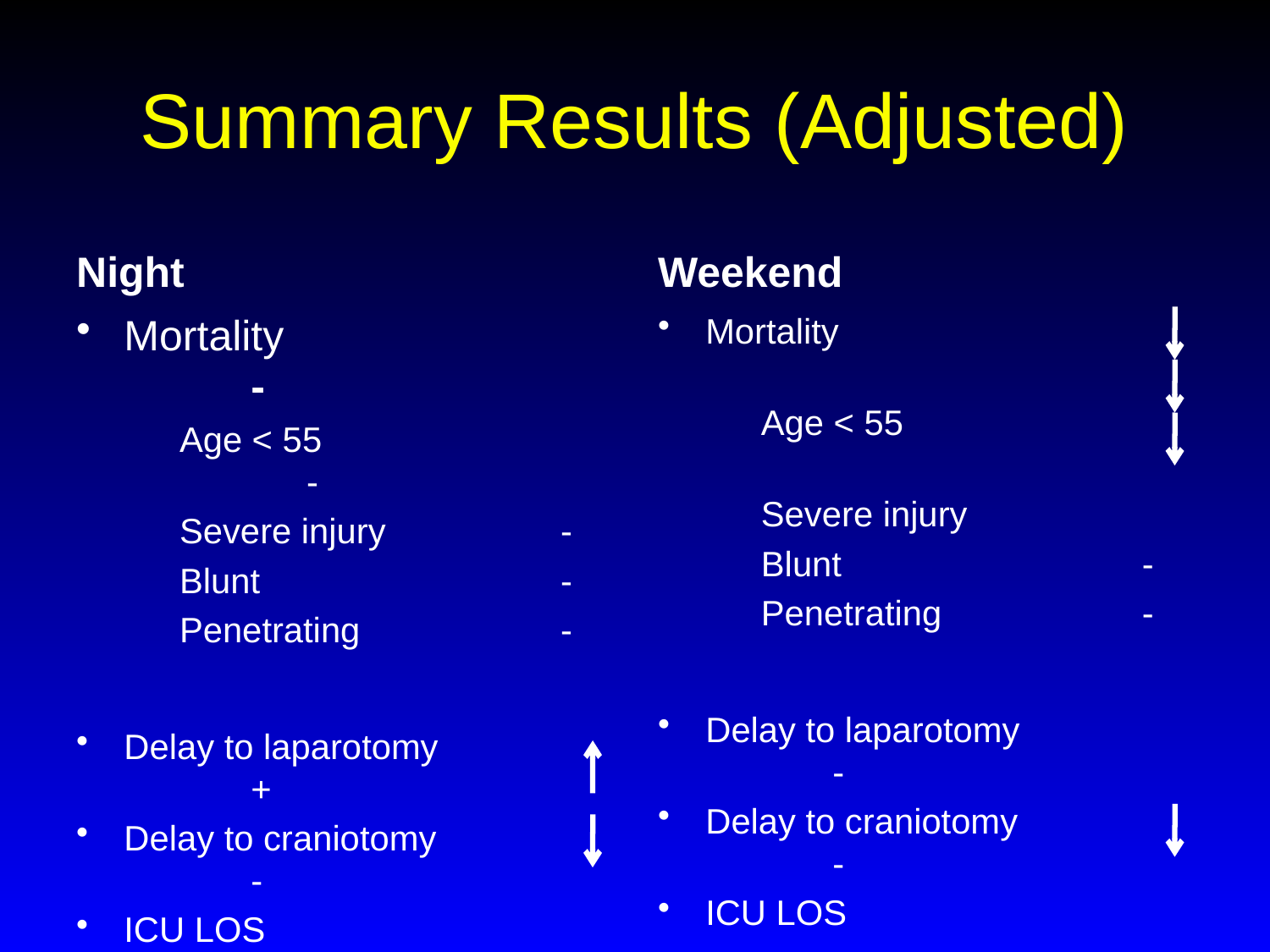

# Summary Results (Adjusted)
Night
Weekend
Mortality			-
Age < 55			-
Severe injury		-
Blunt			-
Penetrating		-

Delay to laparotomy		+
Delay to craniotomy		-
ICU LOS
Hospital LOS
Mortality
Age < 55
Severe injury
Blunt			-
Penetrating		-

Delay to laparotomy		-
Delay to craniotomy		-
ICU LOS			-
Hospital LOS